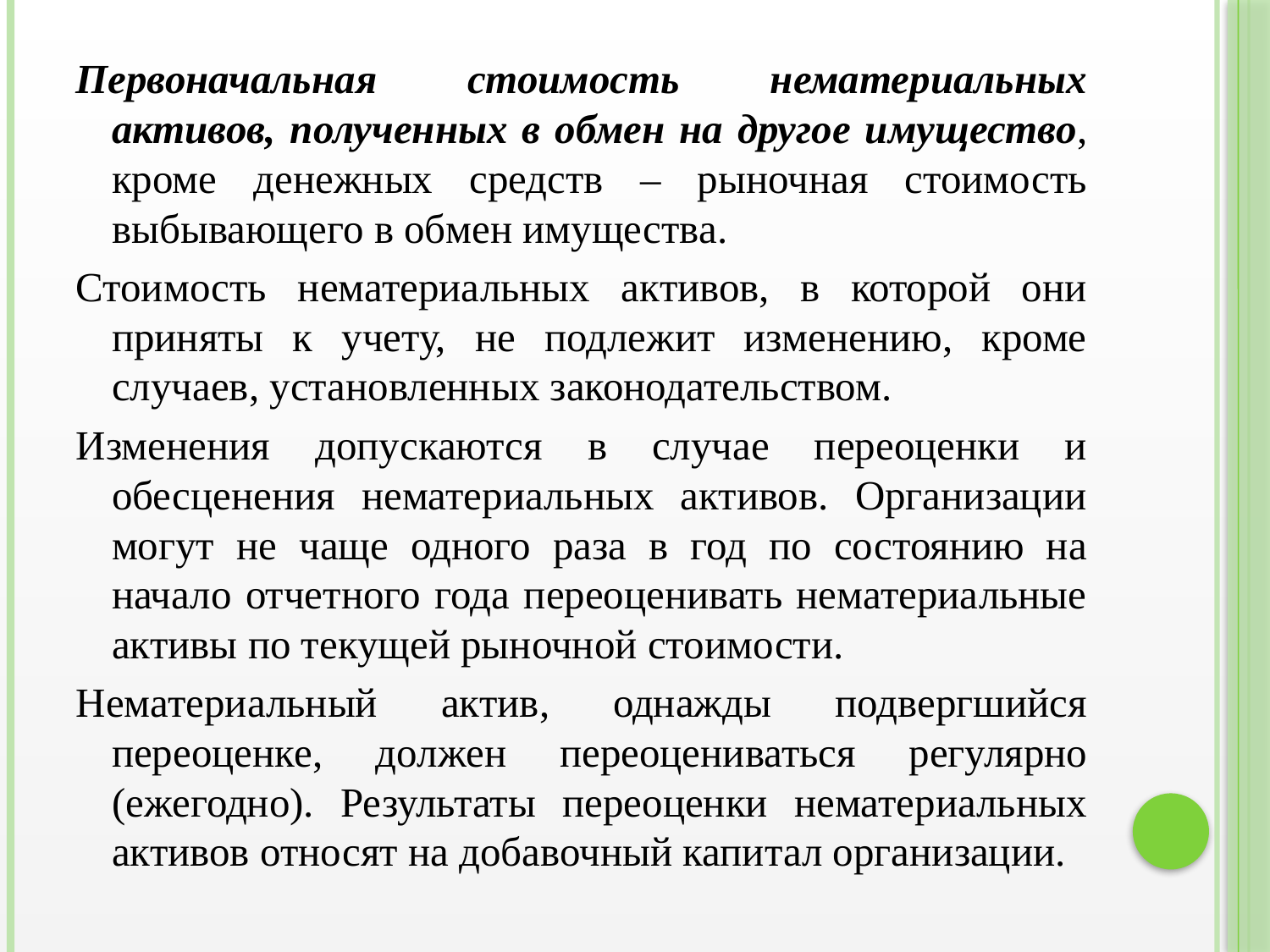

Первоначальная стоимость нематериальных активов, полученных в обмен на другое имущество, кроме денежных средств – рыночная стоимость выбывающего в обмен имущества.
Стоимость нематериальных активов, в которой они приняты к учету, не подлежит изменению, кроме случаев, установленных законодательством.
Изменения допускаются в случае переоценки и обесценения нематериальных активов. Организации могут не чаще одного раза в год по состоянию на начало отчетного года переоценивать нематериальные активы по текущей рыночной стоимости.
Нематериальный актив, однажды подвергшийся переоценке, должен переоцениваться регулярно (ежегодно). Результаты переоценки нематериальных активов относят на добавочный капитал организации.